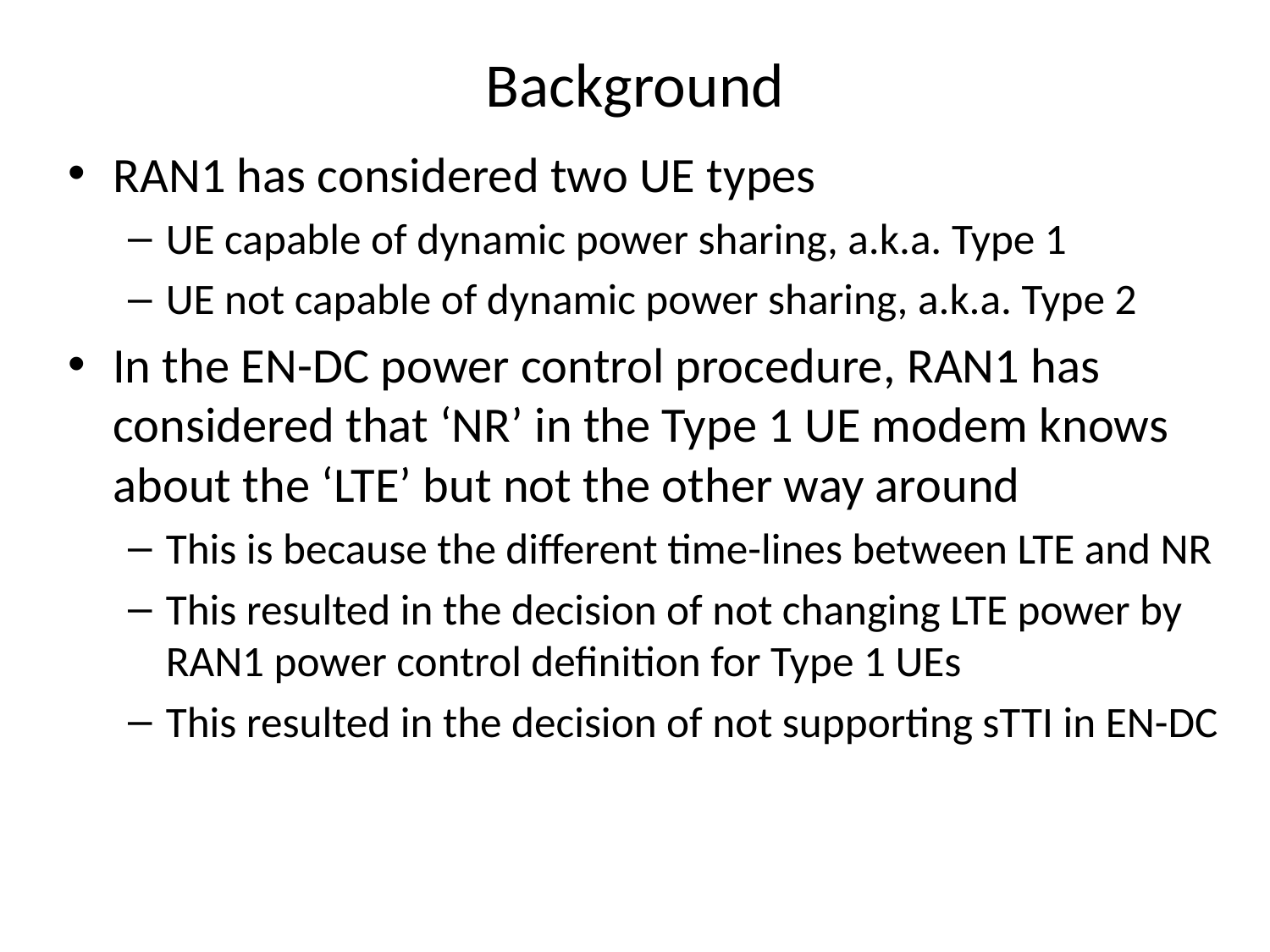

# Background
RAN1 has considered two UE types
UE capable of dynamic power sharing, a.k.a. Type 1
UE not capable of dynamic power sharing, a.k.a. Type 2
In the EN-DC power control procedure, RAN1 has considered that ‘NR’ in the Type 1 UE modem knows about the ‘LTE’ but not the other way around
This is because the different time-lines between LTE and NR
This resulted in the decision of not changing LTE power by RAN1 power control definition for Type 1 UEs
This resulted in the decision of not supporting sTTI in EN-DC